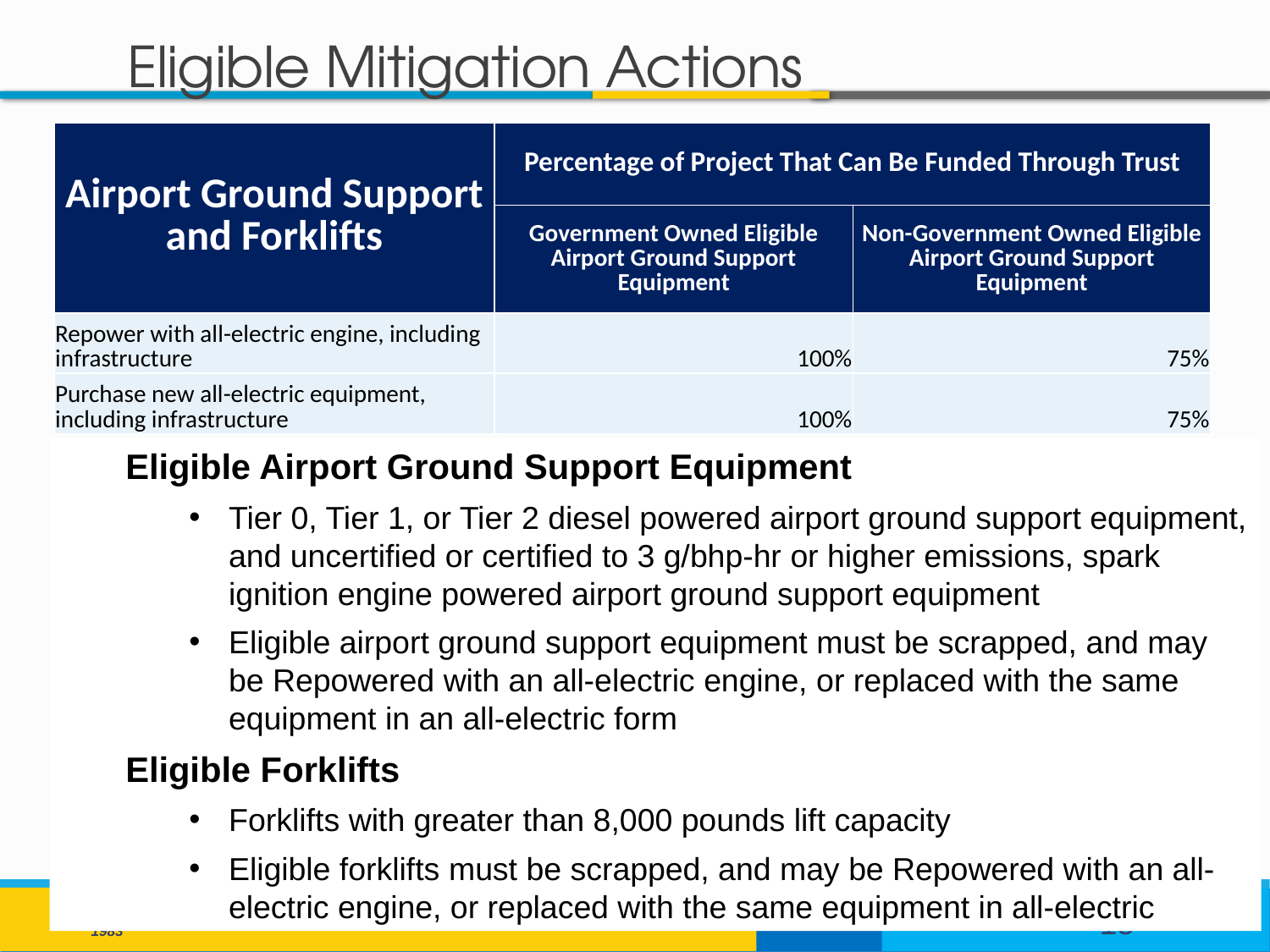

# Eligible Mitigation Actions
| Airport Ground Support and Forklifts | Percentage of Project That Can Be Funded Through Trust |  |
| --- | --- | --- |
|  | Government Owned Eligible Airport Ground Support Equipment | Non-Government Owned Eligible Airport Ground Support Equipment |
| Repower with all-electric engine, including infrastructure | 100% | 75% |
| Purchase new all-electric equipment, including infrastructure | 100% | 75% |

Eligible Airport Ground Support Equipment
Tier 0, Tier 1, or Tier 2 diesel powered airport ground support equipment, and uncertified or certified to 3 g/bhp-hr or higher emissions, spark ignition engine powered airport ground support equipment
Eligible airport ground support equipment must be scrapped, and may be Repowered with an all-electric engine, or replaced with the same equipment in an all-electric form
Eligible Forklifts
Forklifts with greater than 8,000 pounds lift capacity
Eligible forklifts must be scrapped, and may be Repowered with an all-electric engine, or replaced with the same equipment in all-electric